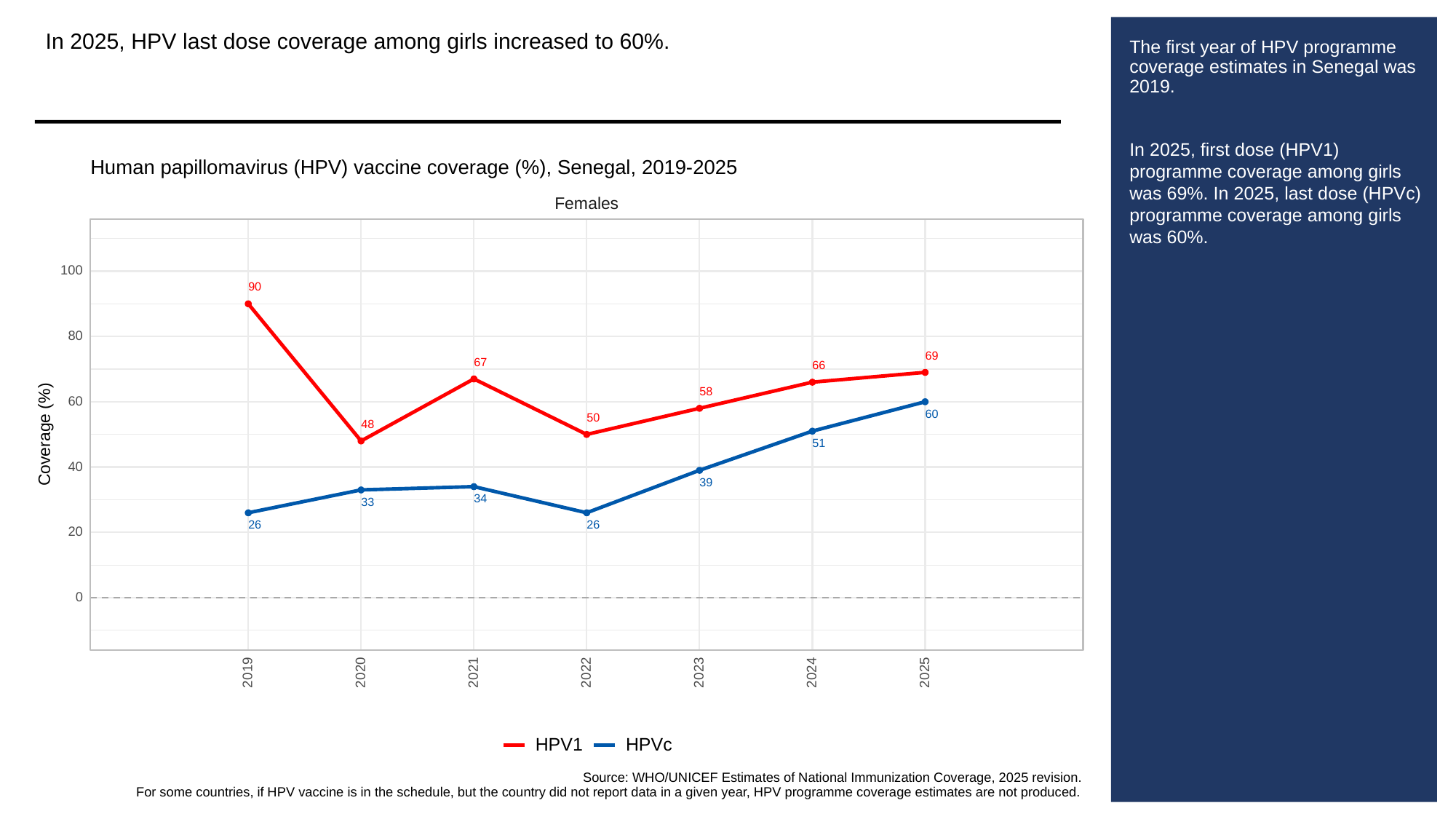

In 2025, HPV last dose coverage among girls increased to 60%.
# The first year of HPV programme coverage estimates in Senegal was 2019.

In 2025, first dose (HPV1) programme coverage among girls was 69%. In 2025, last dose (HPVc) programme coverage among girls was 60%.

Human papillomavirus (HPV) vaccine coverage (%), Senegal, 2019-2025
Females

100

90

80

69
67
66

58
60

60
50
48
Coverage (%)

51
40

39

34
33

26
26
20

0

2023
2019
2020
2021
2022
2024
2025
HPVc
HPV1

Source: WHO/UNICEF Estimates of National Immunization Coverage, 2025 revision.
For some countries, if HPV vaccine is in the schedule, but the country did not report data in a given year, HPV programme coverage estimates are not produced.